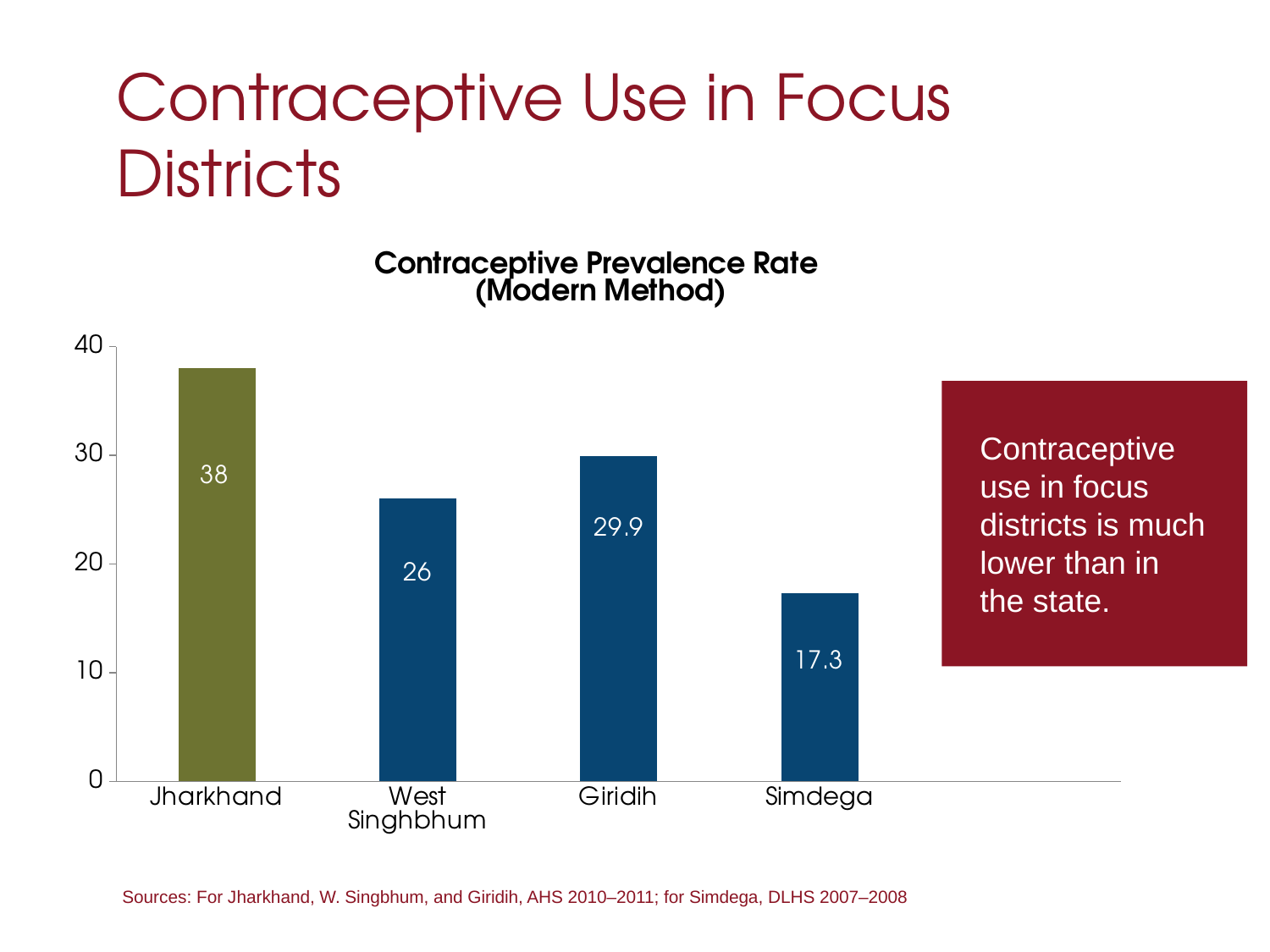

# Contraceptive Use in Focus Districts

### Chart: Contraceptive Prevalence Rate
(Modern Method)

| Category |  |
|---|---|
| Jharkhand | 38.0 |
| West Singhbhum | 26.0 |
| Giridih | 29.9 |
| Simdega | 17.3 |
Contraceptive use in focus districts is much lower than in the state.
Sources: For Jharkhand, W. Singbhum, and Giridih, AHS 2010–2011; for Simdega, DLHS 2007–2008